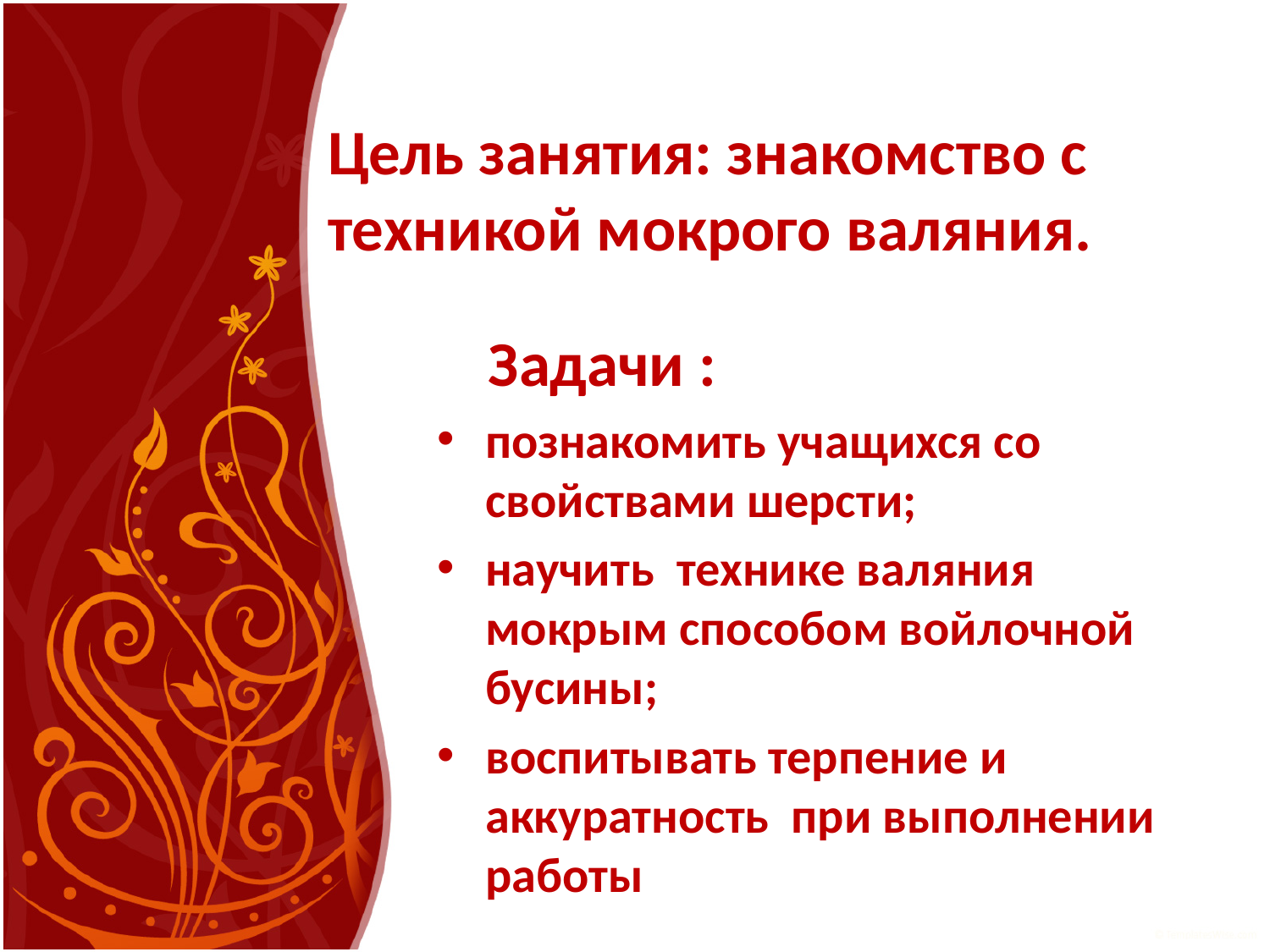

# Цель занятия: знакомство с техникой мокрого валяния.
    Задачи :
познакомить учащихся со свойствами шерсти;
научить  технике валяния мокрым способом войлочной бусины;
воспитывать терпение и аккуратность  при выполнении работы